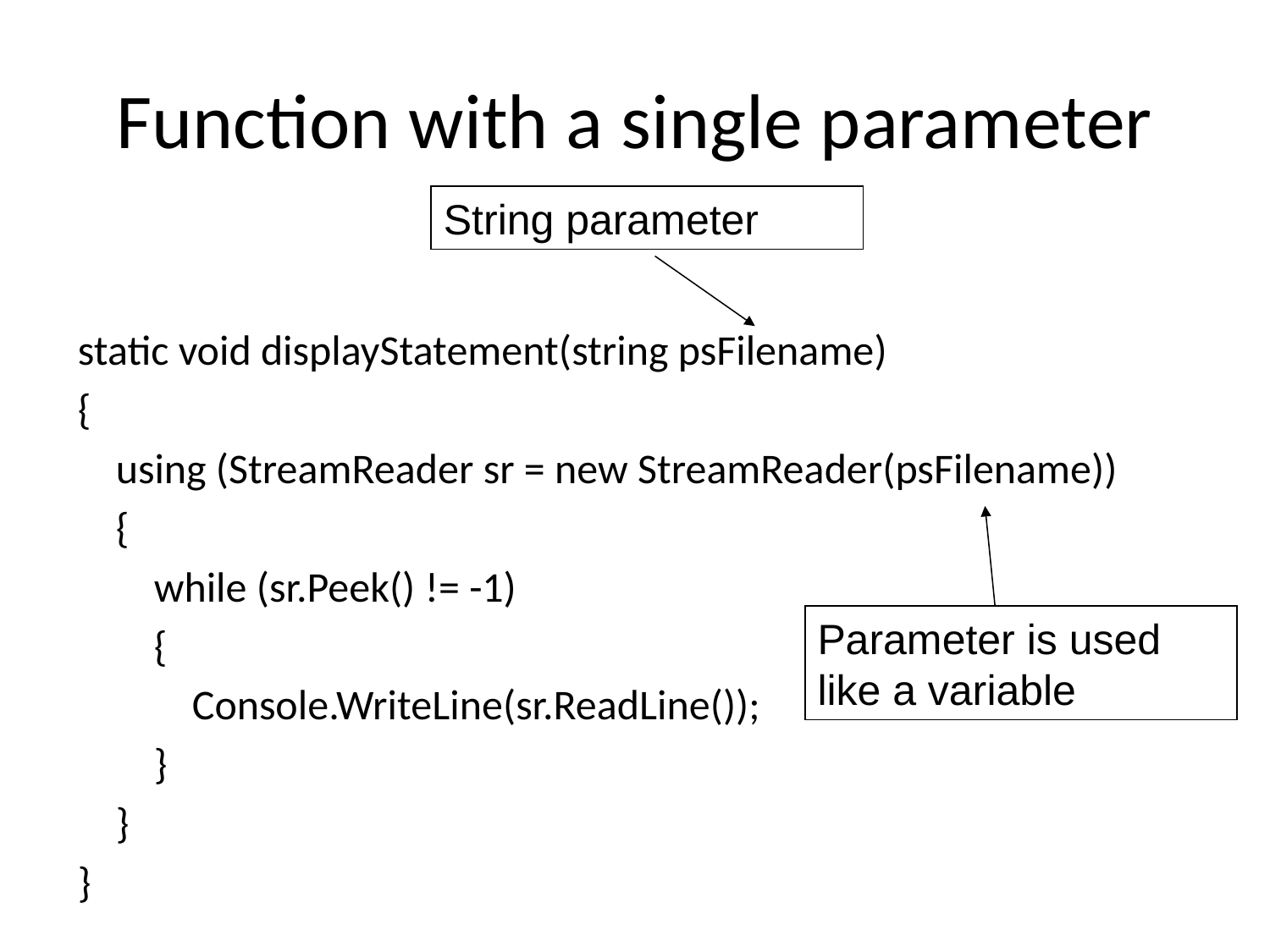

# Function with a single parameter
String parameter

static void displayStatement(string psFilename)
{
    using (StreamReader sr = new StreamReader(psFilename))
    {
        while (sr.Peek() != -1)
        {
            Console.WriteLine(sr.ReadLine());
        }
    }
}

Parameter is used like a variable